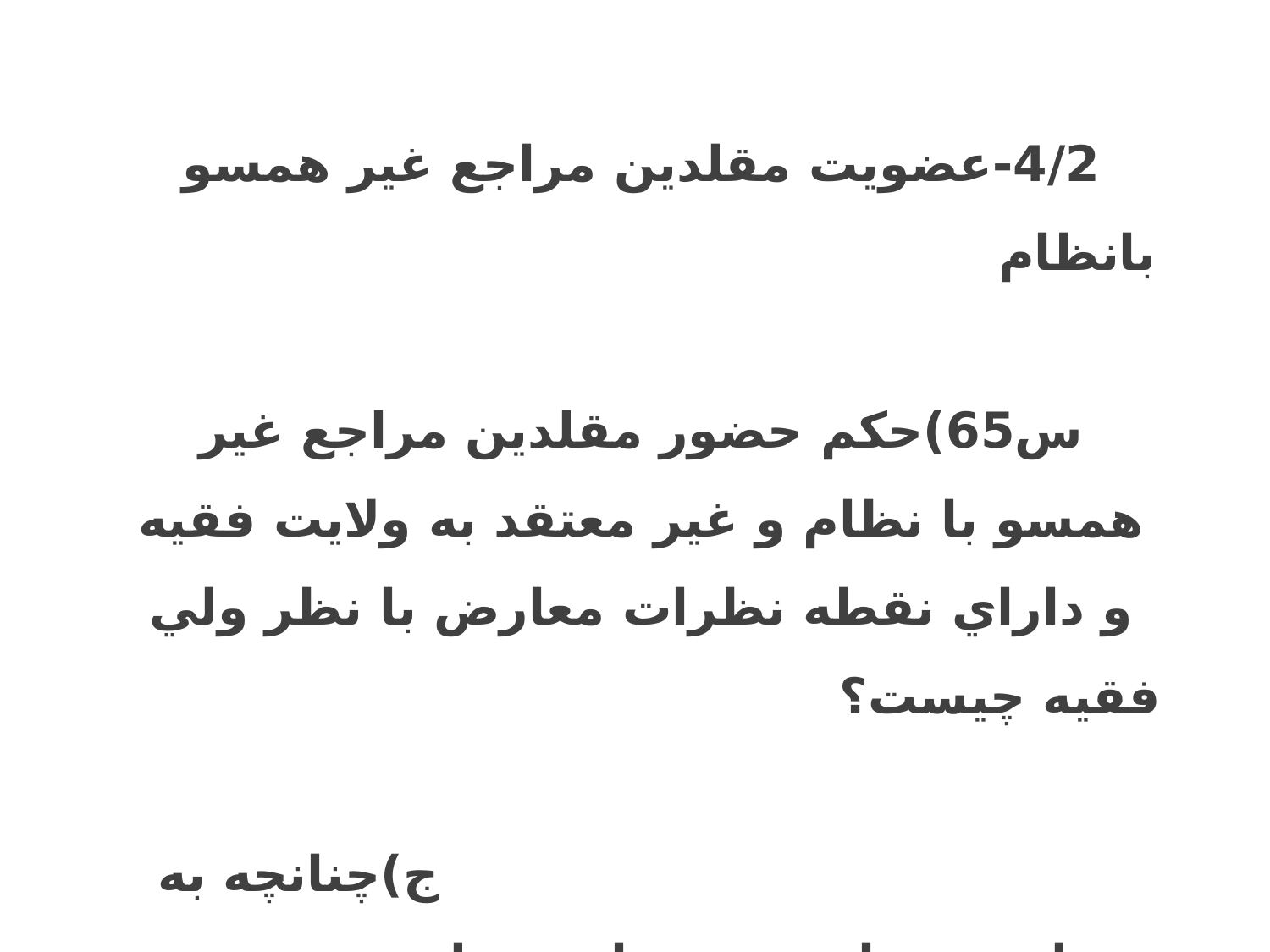

4/2-عضویت مقلدین مراجع غیر همسو بانظام                                                                                                      س65)حکم حضور مقلدين مراجع غير همسو با نظام و غير معتقد به ولايت فقيه و داراي نقطه نظرات معارض با نظر ولي فقيه چیست؟                                                                                                                                                 ج)چنانچه به مصلحت سپاه و نيروهاي مسلح و حتي خود افراد نباشد،اقدام نشود.